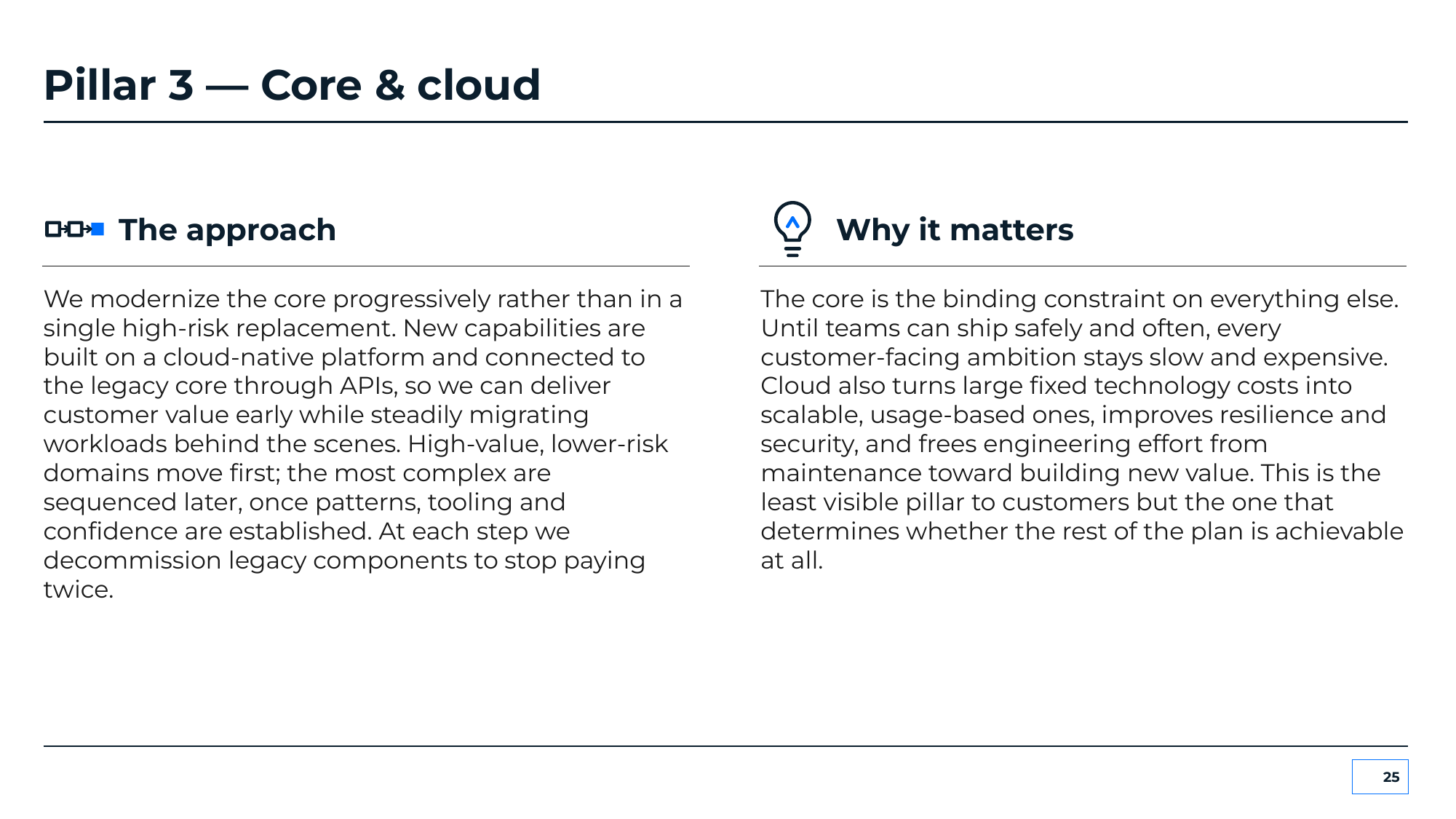

# Pillar 3 — Core & cloud

The approach
Why it matters
We modernize the core progressively rather than in a single high-risk replacement. New capabilities are built on a cloud-native platform and connected to the legacy core through APIs, so we can deliver customer value early while steadily migrating workloads behind the scenes. High-value, lower-risk domains move first; the most complex are sequenced later, once patterns, tooling and confidence are established. At each step we decommission legacy components to stop paying twice.
The core is the binding constraint on everything else. Until teams can ship safely and often, every customer-facing ambition stays slow and expensive. Cloud also turns large fixed technology costs into scalable, usage-based ones, improves resilience and security, and frees engineering effort from maintenance toward building new value. This is the least visible pillar to customers but the one that determines whether the rest of the plan is achievable at all.
25